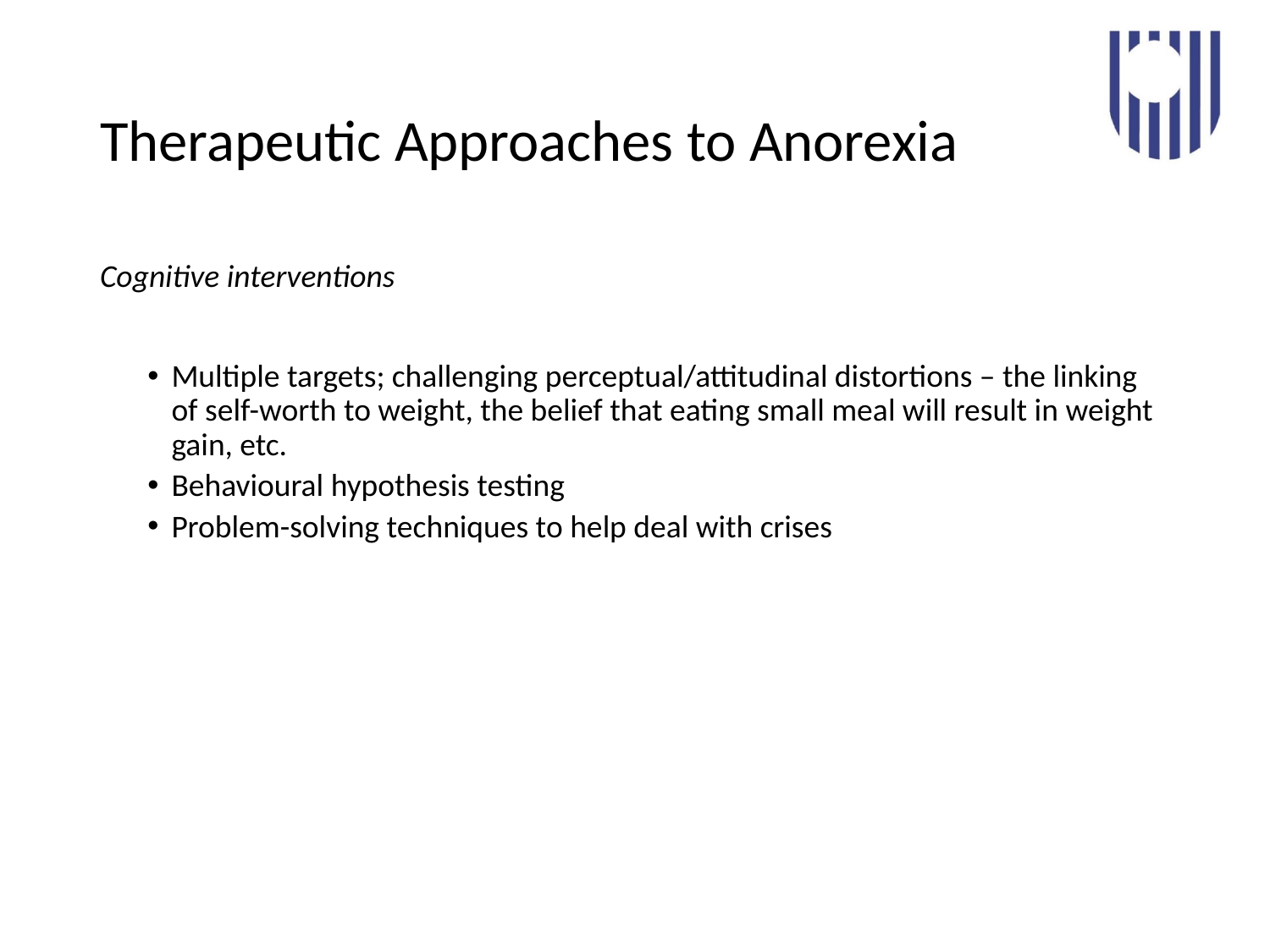

# Therapeutic Approaches to Anorexia
Cognitive interventions

Multiple targets; challenging perceptual/attitudinal distortions – the linking of self-worth to weight, the belief that eating small meal will result in weight gain, etc.
Behavioural hypothesis testing
Problem-solving techniques to help deal with crises